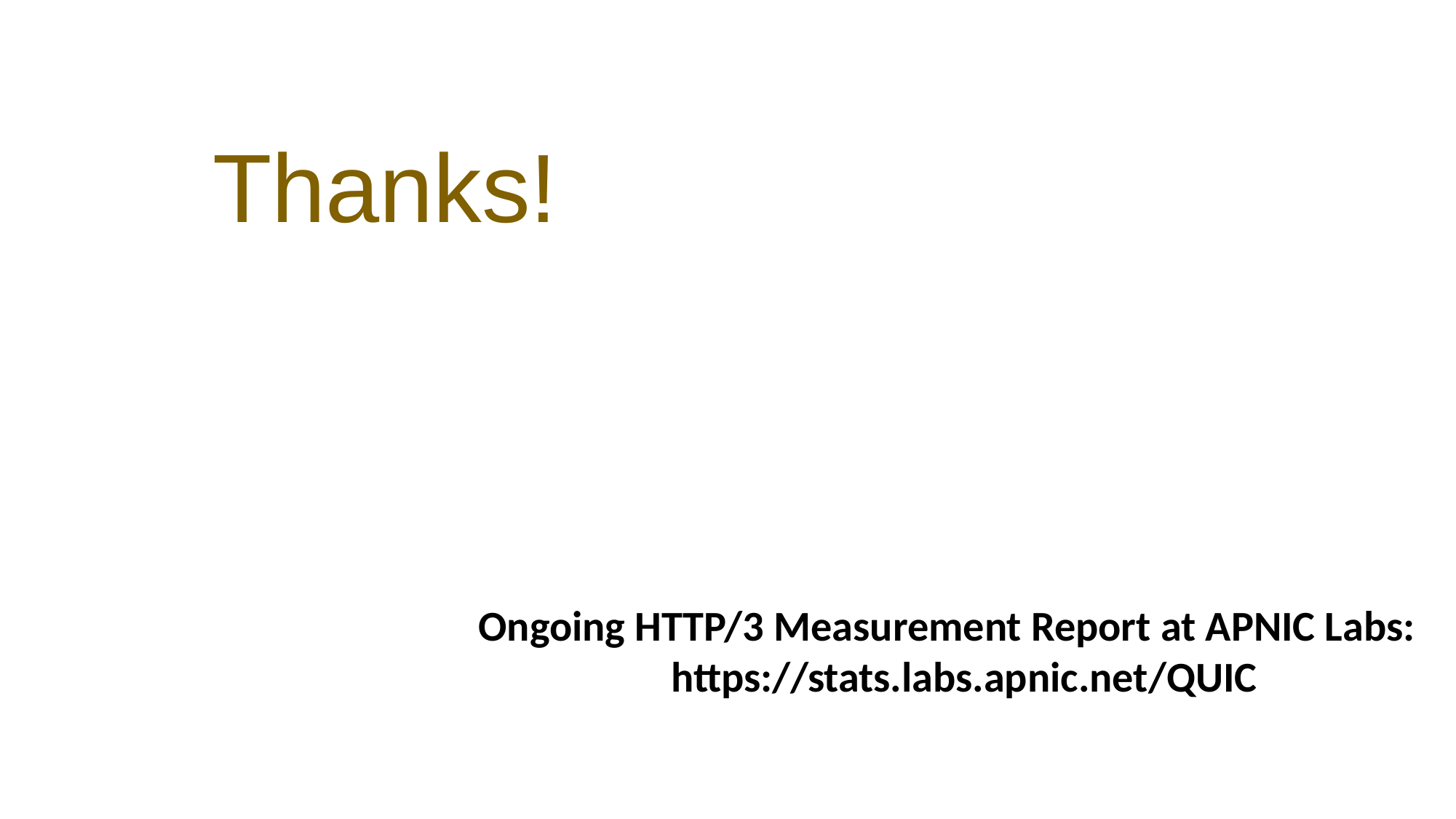

# Thanks!
Ongoing HTTP/3 Measurement Report at APNIC Labs:
                    https://stats.labs.apnic.net/QUIC